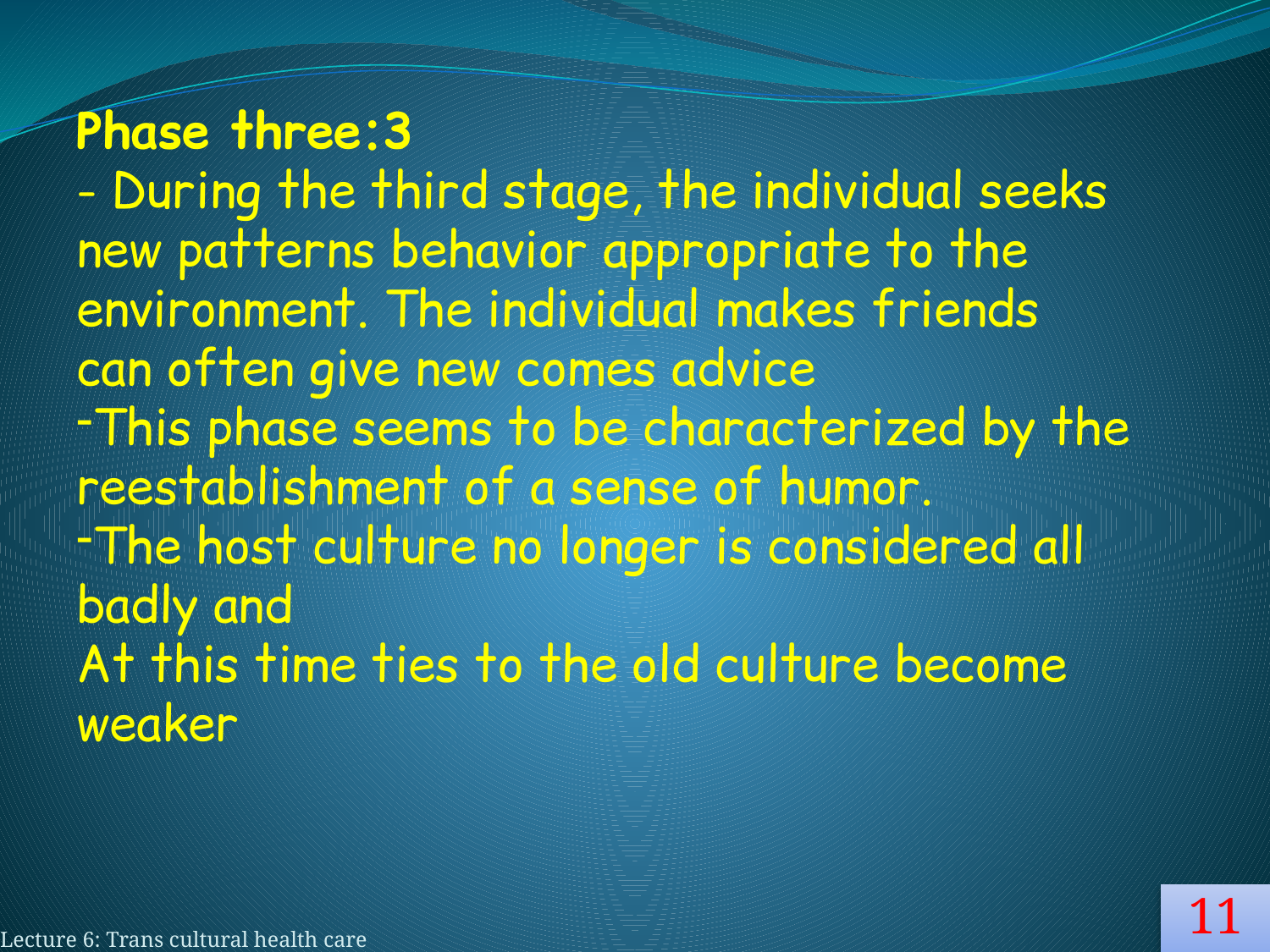

Phase three:3
- During the third stage, the individual seeks new patterns behavior appropriate to the environment. The individual makes friends
can often give new comes advice
This phase seems to be characterized by the reestablishment of a sense of humor.
The host culture no longer is considered all badly and
At this time ties to the old culture become weaker

#
11
Lecture 6: Trans cultural health care